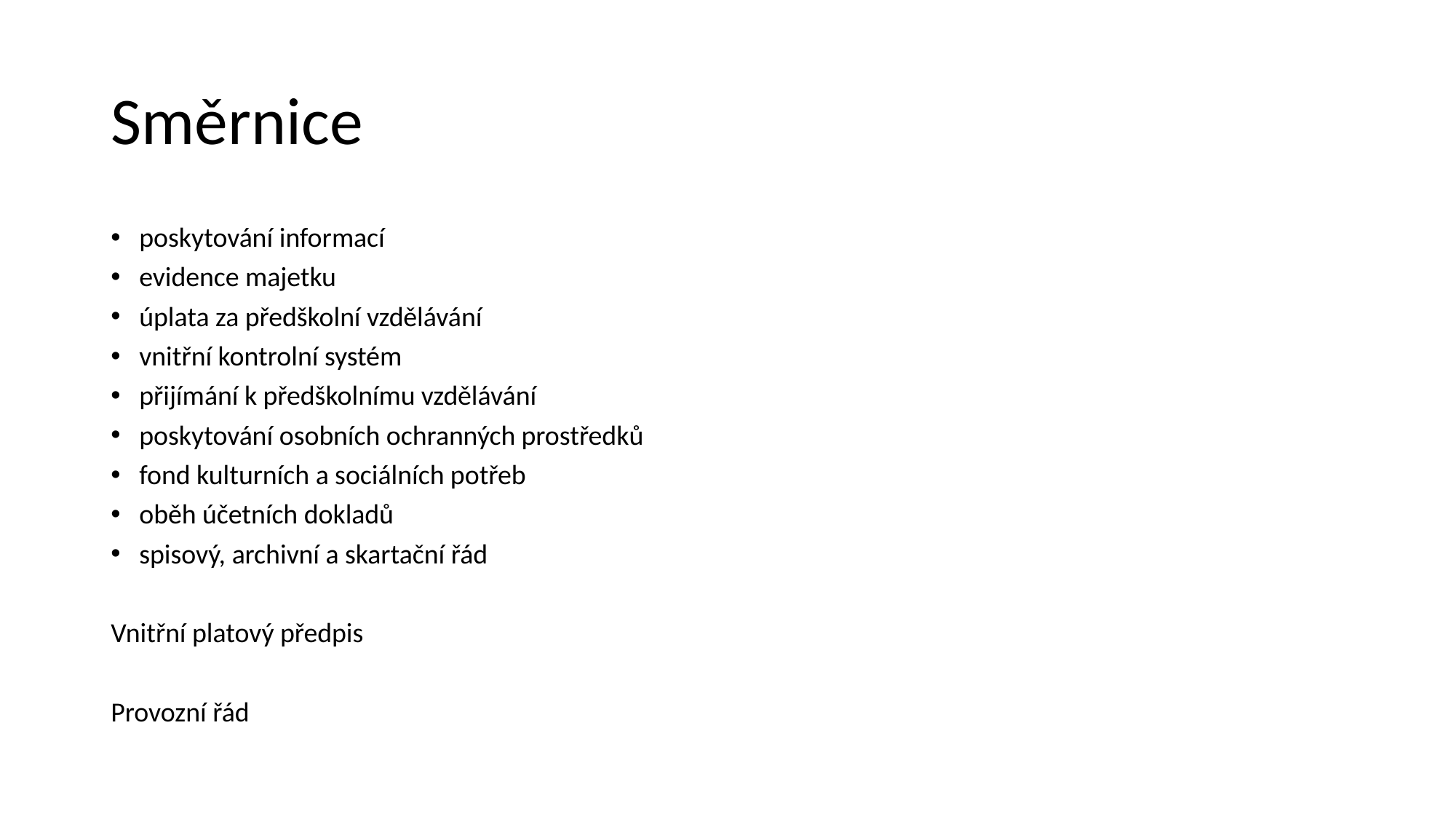

# Směrnice
poskytování informací
evidence majetku
úplata za předškolní vzdělávání
vnitřní kontrolní systém
přijímání k předškolnímu vzdělávání
poskytování osobních ochranných prostředků
fond kulturních a sociálních potřeb
oběh účetních dokladů
spisový, archivní a skartační řád

Vnitřní platový předpis

Provozní řád